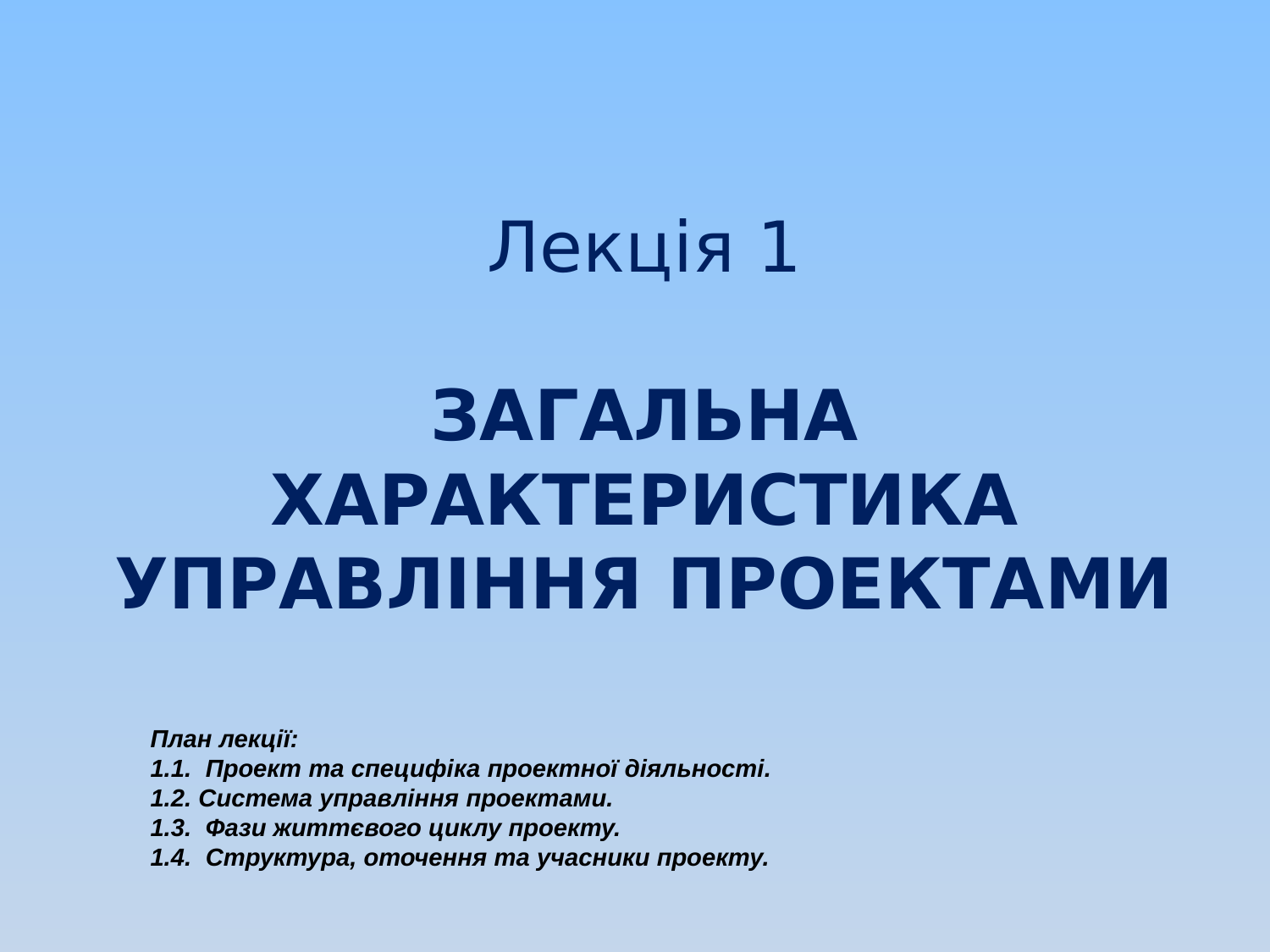

# Лекція 1 ЗАГАЛЬНА ХАРАКТЕРИСТИКА УПРАВЛІННЯ ПРОЕКТАМИ
План лекції:
1.1.  Проект та специфіка проектної діяльності.
1.2. Система управління проектами.
1.3.  Фази життєвого циклу проекту.
1.4.  Структура, оточення та учасники проекту.